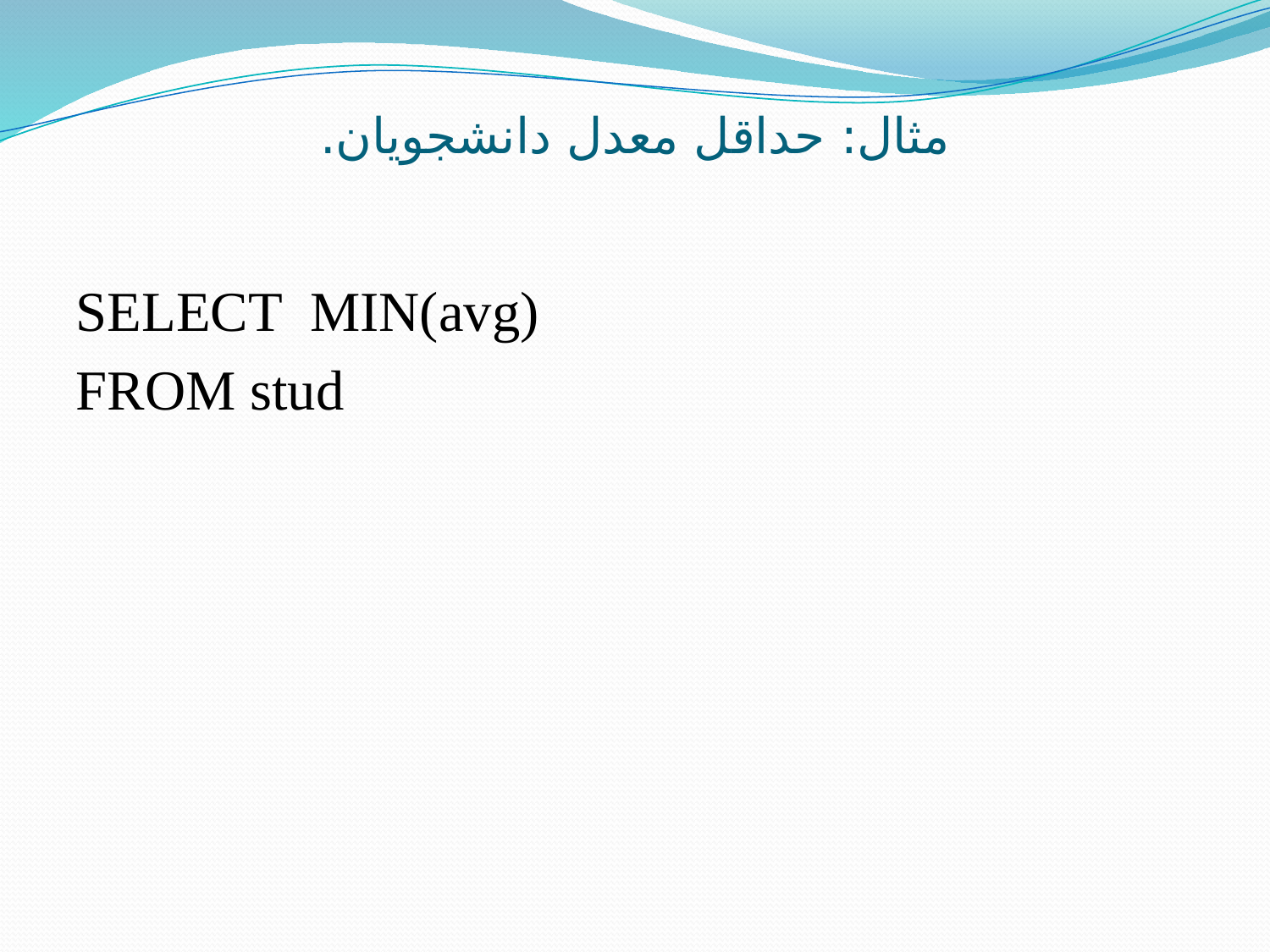

# مثال: حداقل معدل دانشجويان.
SELECT  MIN(avg)
FROM stud